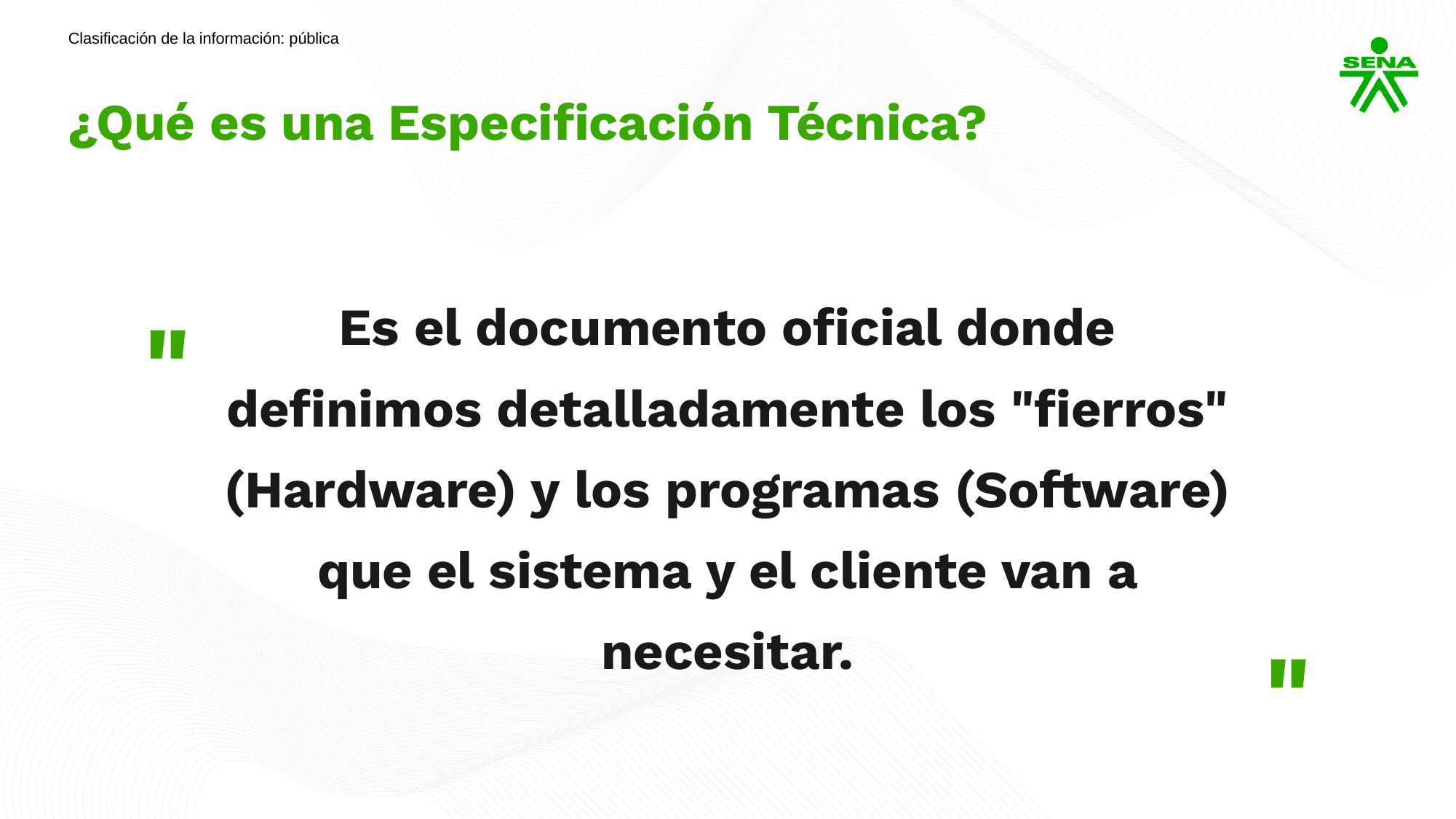

Clasificación de la información: pública
¿Qué es una Especificación Técnica?
Es el documento oficial donde definimos detalladamente los "fierros" (Hardware) y los programas (Software) que el sistema y el cliente van a necesitar.
"
"